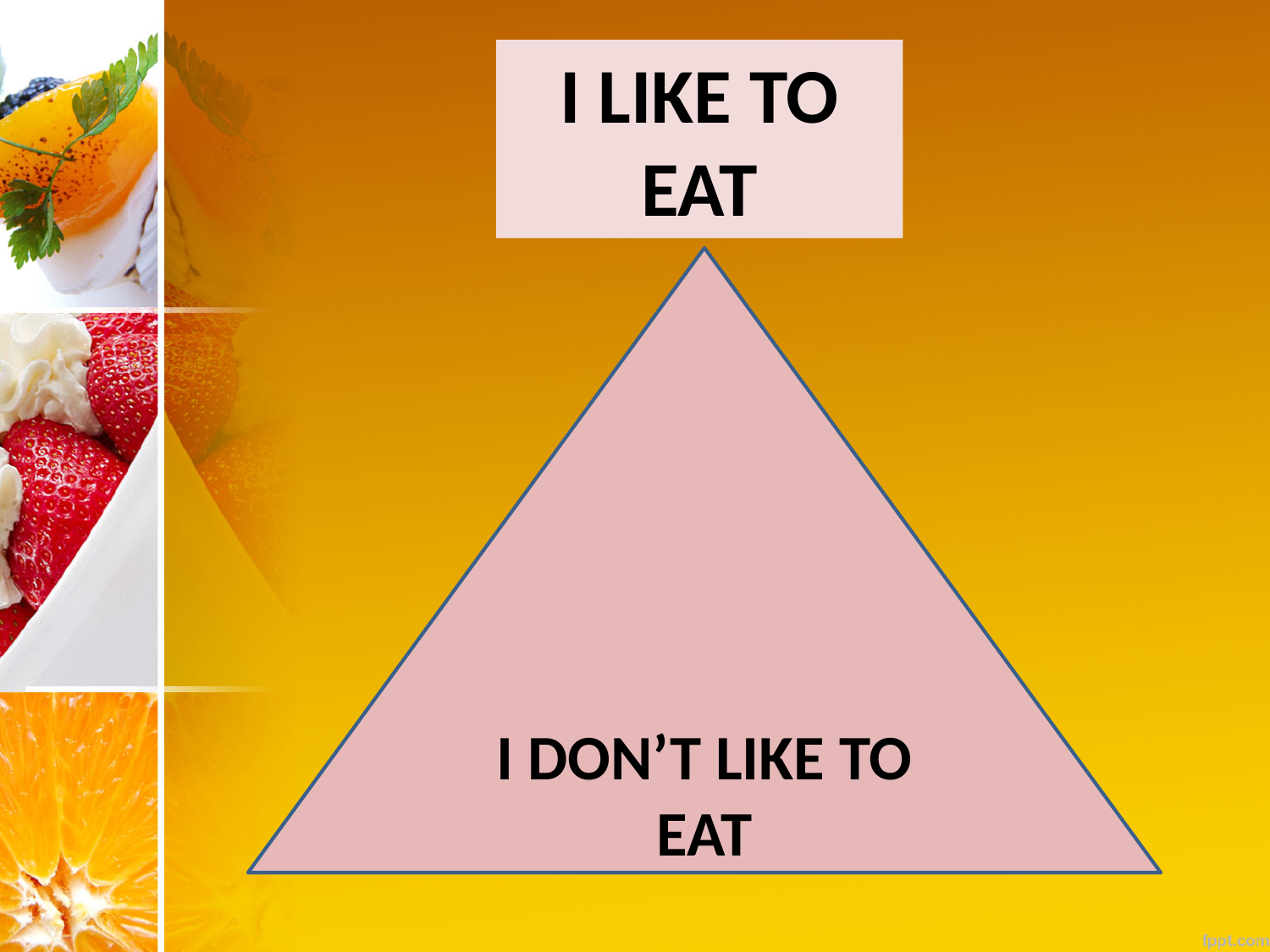

I LIKE TO EAT

I DON’T LIKE TO EAT